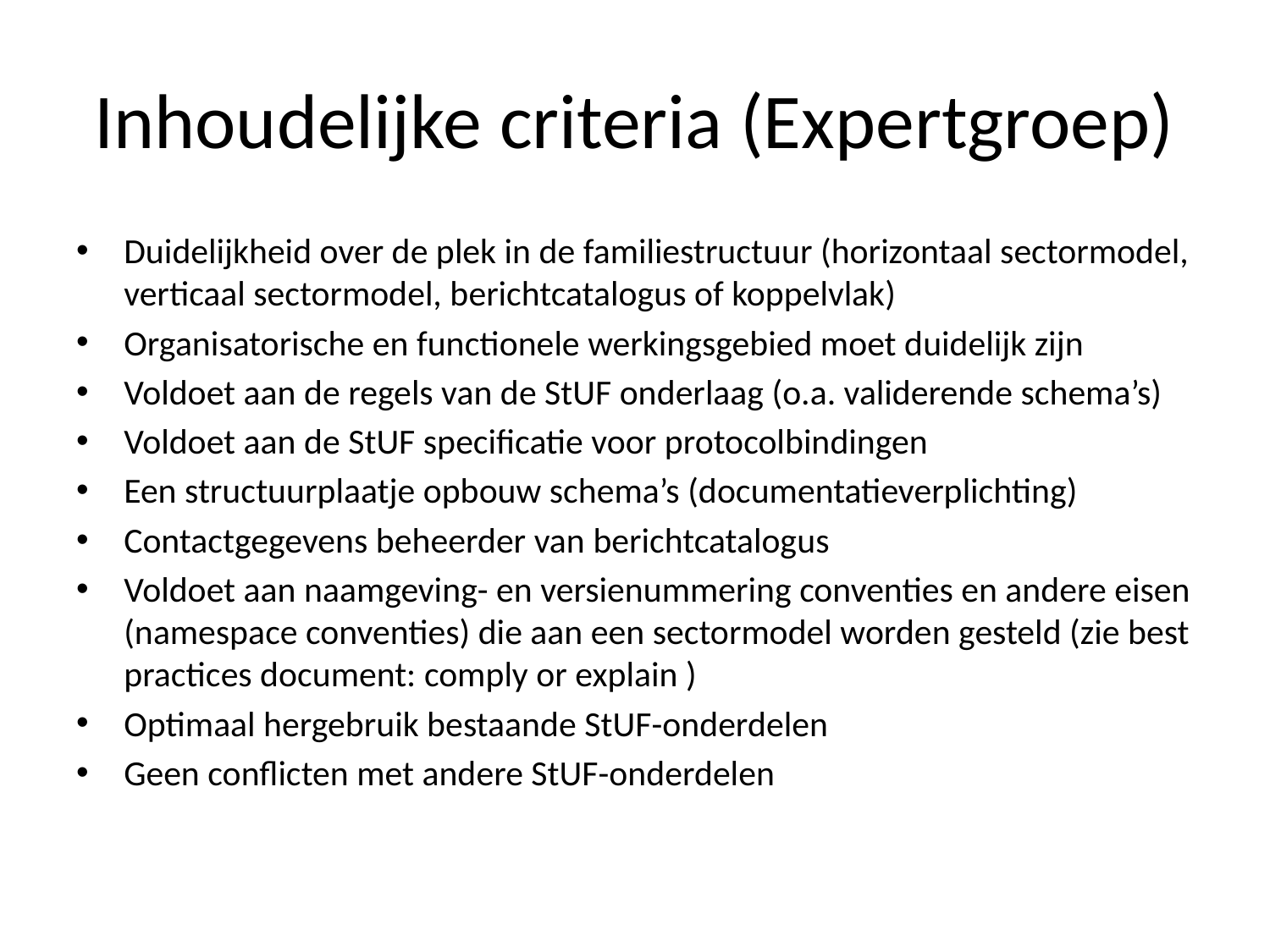

# Inhoudelijke criteria (Expertgroep)
Duidelijkheid over de plek in de familiestructuur (horizontaal sectormodel, verticaal sectormodel, berichtcatalogus of koppelvlak)
Organisatorische en functionele werkingsgebied moet duidelijk zijn
Voldoet aan de regels van de StUF onderlaag (o.a. validerende schema’s)
Voldoet aan de StUF specificatie voor protocolbindingen
Een structuurplaatje opbouw schema’s (documentatieverplichting)
Contactgegevens beheerder van berichtcatalogus
Voldoet aan naamgeving- en versienummering conventies en andere eisen (namespace conventies) die aan een sectormodel worden gesteld (zie best practices document: comply or explain )
Optimaal hergebruik bestaande StUF-onderdelen
Geen conflicten met andere StUF-onderdelen